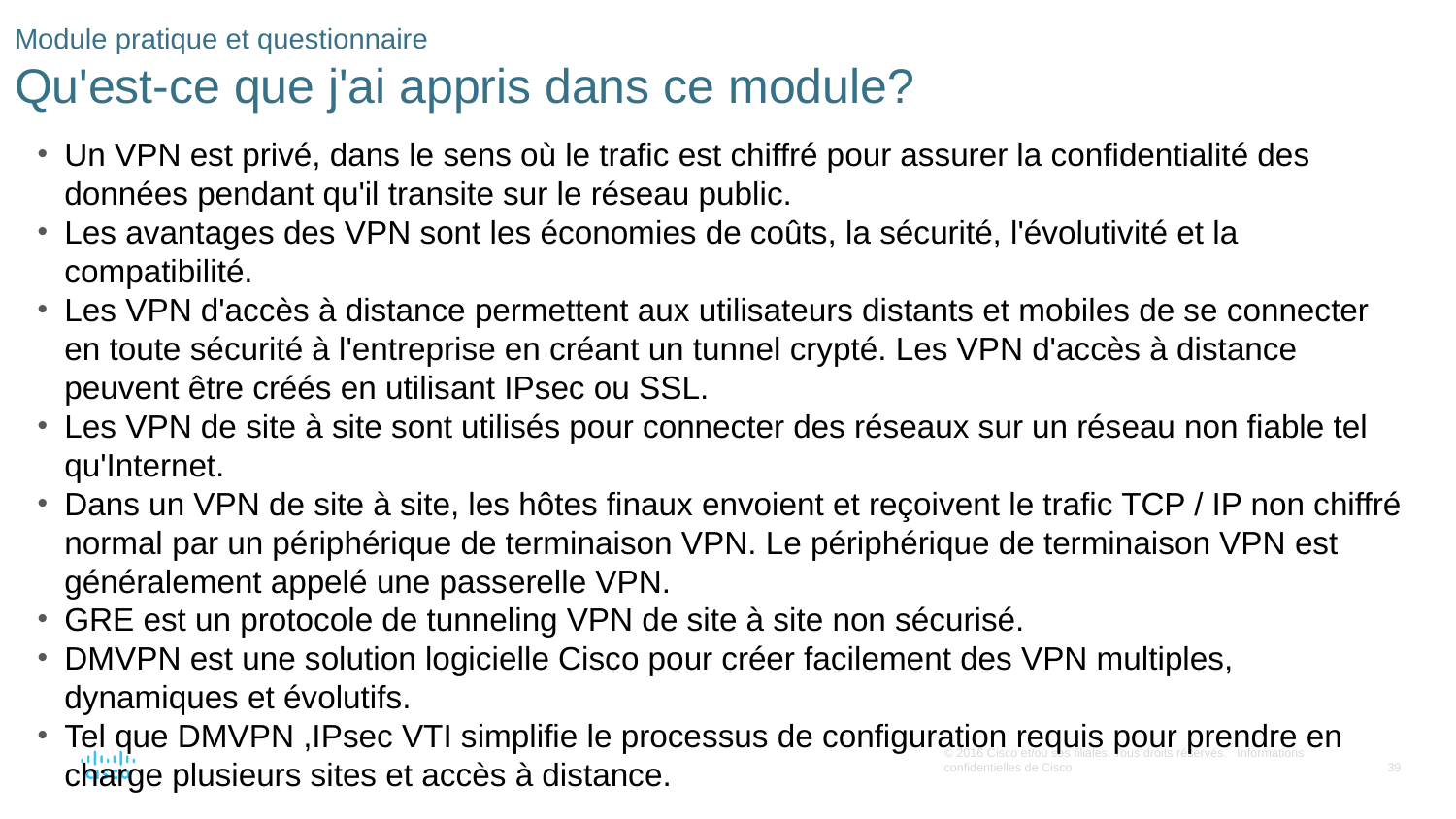

# Module pratique et questionnaire Qu'est-ce que j'ai appris dans ce module?
Un VPN est privé, dans le sens où le trafic est chiffré pour assurer la confidentialité des données pendant qu'il transite sur le réseau public.
Les avantages des VPN sont les économies de coûts, la sécurité, l'évolutivité et la compatibilité.
Les VPN d'accès à distance permettent aux utilisateurs distants et mobiles de se connecter en toute sécurité à l'entreprise en créant un tunnel crypté. Les VPN d'accès à distance peuvent être créés en utilisant IPsec ou SSL.
Les VPN de site à site sont utilisés pour connecter des réseaux sur un réseau non fiable tel qu'Internet.
Dans un VPN de site à site, les hôtes finaux envoient et reçoivent le trafic TCP / IP non chiffré normal par un périphérique de terminaison VPN. Le périphérique de terminaison VPN est généralement appelé une passerelle VPN.
GRE est un protocole de tunneling VPN de site à site non sécurisé.
DMVPN est une solution logicielle Cisco pour créer facilement des VPN multiples, dynamiques et évolutifs.
Tel que DMVPN ,IPsec VTI simplifie le processus de configuration requis pour prendre en charge plusieurs sites et accès à distance.